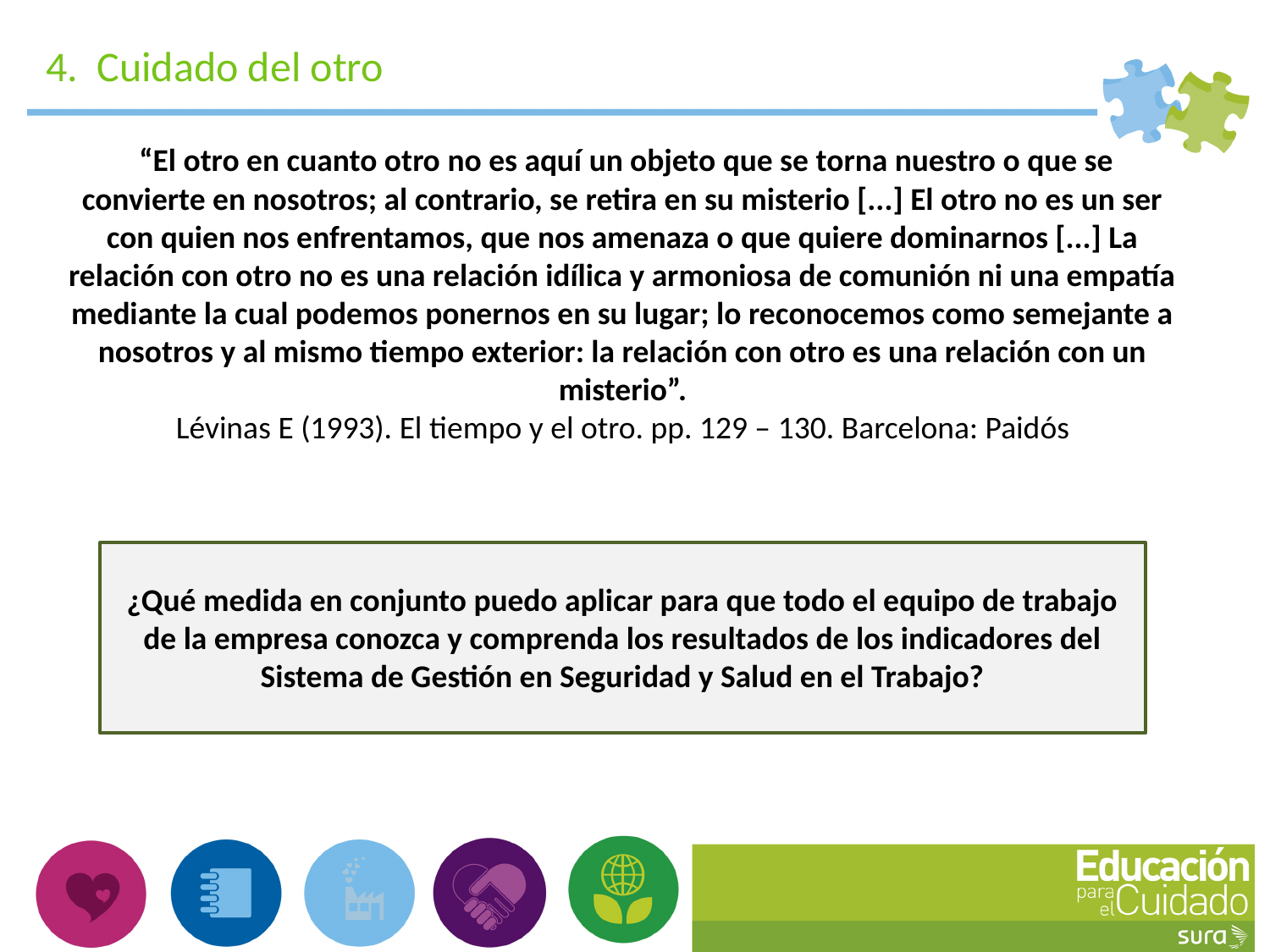

4.  Cuidado del otro
 “El otro en cuanto otro no es aquí un objeto que se torna nuestro o que se convierte en nosotros; al contrario, se retira en su misterio [...] El otro no es un ser con quien nos enfrentamos, que nos amenaza o que quiere dominarnos [...] La relación con otro no es una relación idílica y armoniosa de comunión ni una empatía mediante la cual podemos ponernos en su lugar; lo reconocemos como semejante a nosotros y al mismo tiempo exterior: la relación con otro es una relación con un misterio”.
Lévinas E (1993). El tiempo y el otro. pp. 129 – 130. Barcelona: Paidós

¿Qué medida en conjunto puedo aplicar para que todo el equipo de trabajo de la empresa conozca y comprenda los resultados de los indicadores del Sistema de Gestión en Seguridad y Salud en el Trabajo?